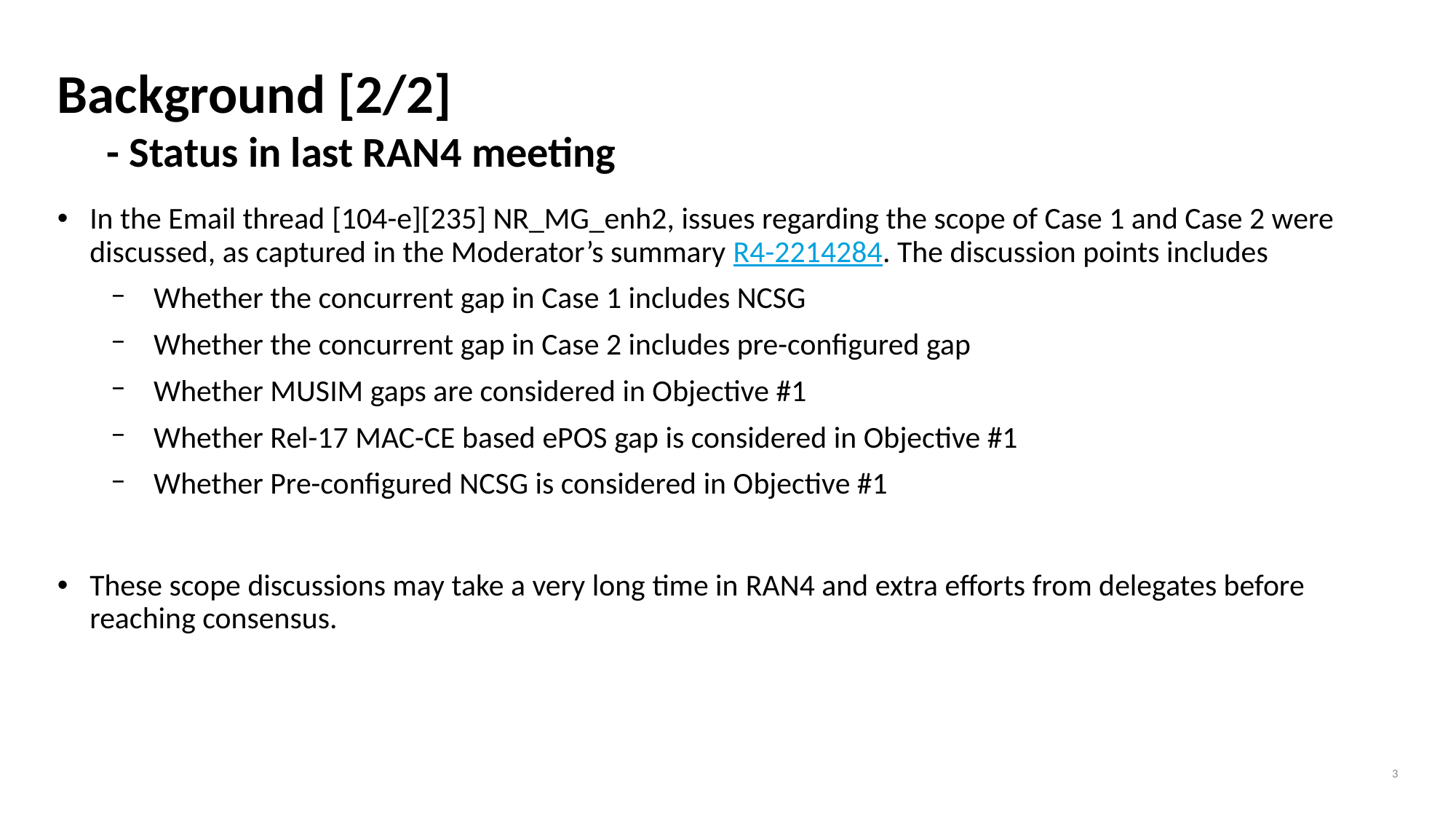

# Background [2/2] - Status in last RAN4 meeting
In the Email thread [104-e][235] NR_MG_enh2, issues regarding the scope of Case 1 and Case 2 were discussed, as captured in the Moderator’s summary R4-2214284. The discussion points includes
Whether the concurrent gap in Case 1 includes NCSG
Whether the concurrent gap in Case 2 includes pre-configured gap
Whether MUSIM gaps are considered in Objective #1
Whether Rel-17 MAC-CE based ePOS gap is considered in Objective #1
Whether Pre-configured NCSG is considered in Objective #1

These scope discussions may take a very long time in RAN4 and extra efforts from delegates before reaching consensus.
3